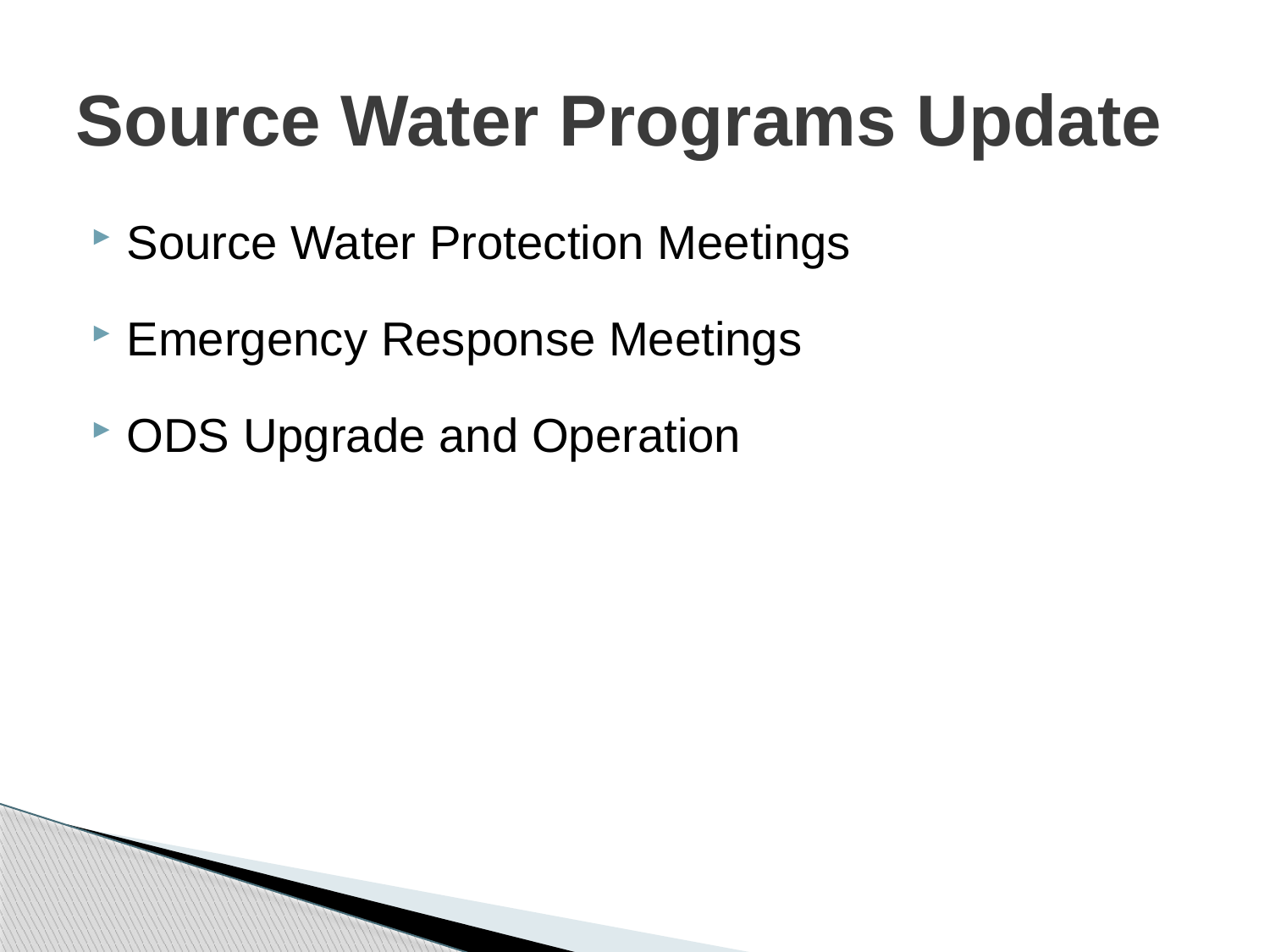

# Source Water Programs Update
Source Water Protection Meetings

Emergency Response Meetings

ODS Upgrade and Operation